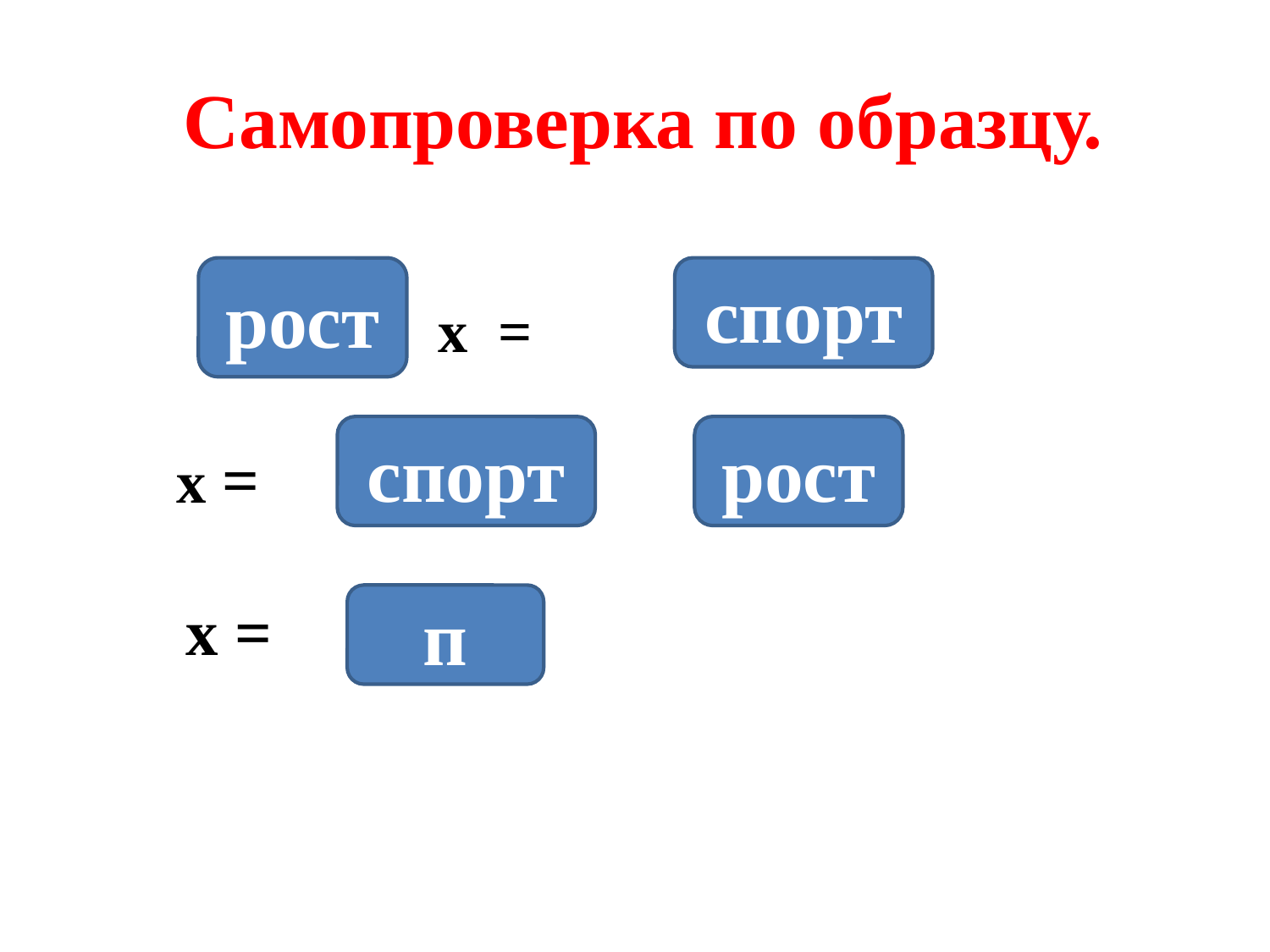

# Самопроверка по образцу.

                      +  х  =

                         х =                 -           -

          х =

рост
спорт
спорт
рост
п